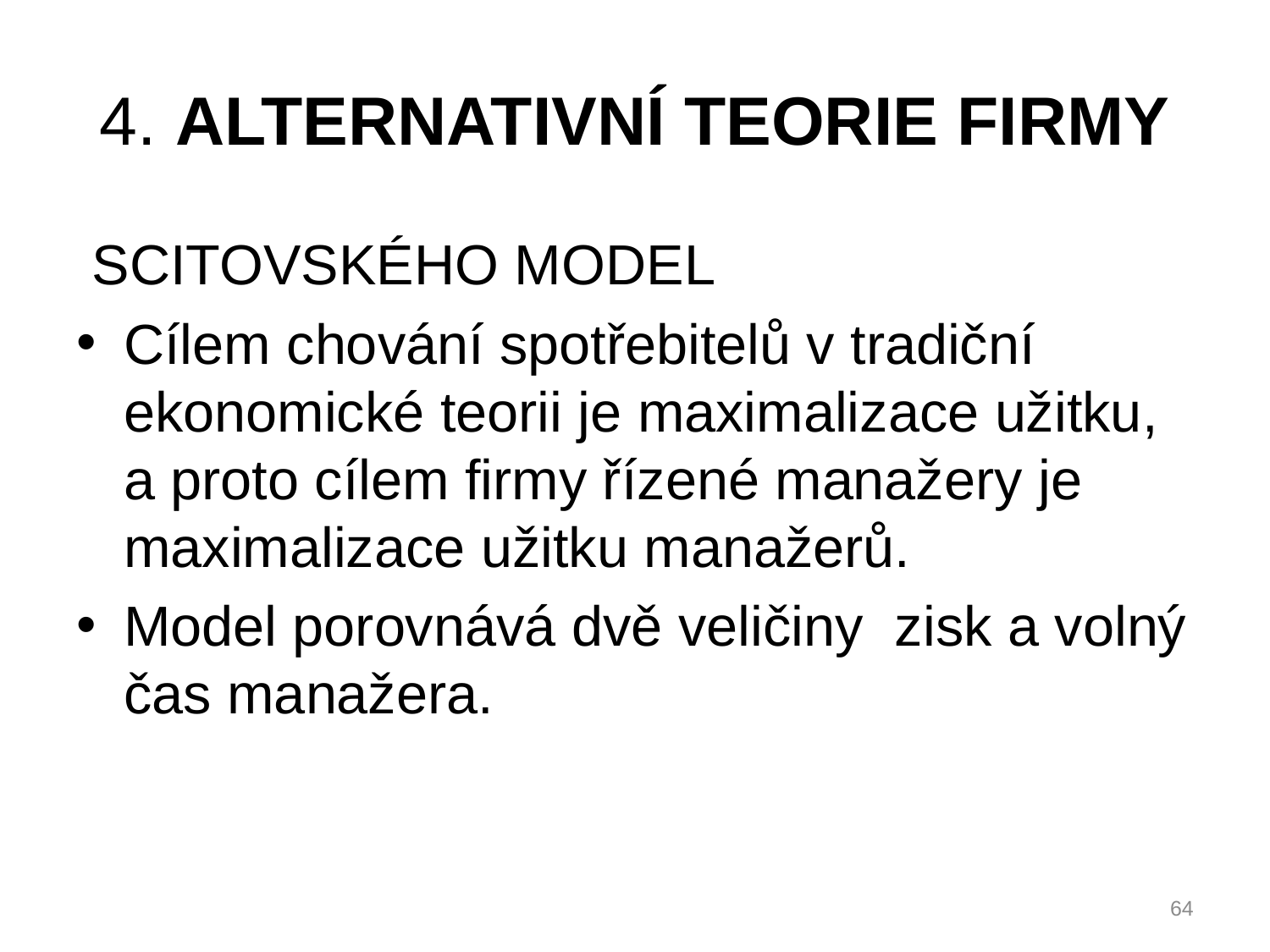

# 4. ALTERNATIVNÍ TEORIE FIRMY
SCITOVSKÉHO MODEL
Cílem chování spotřebitelů v tradiční ekonomické teorii je maximalizace užitku, a proto cílem firmy řízené manažery je maximalizace užitku manažerů.
Model porovnává dvě veličiny  zisk a volný čas manažera.
64